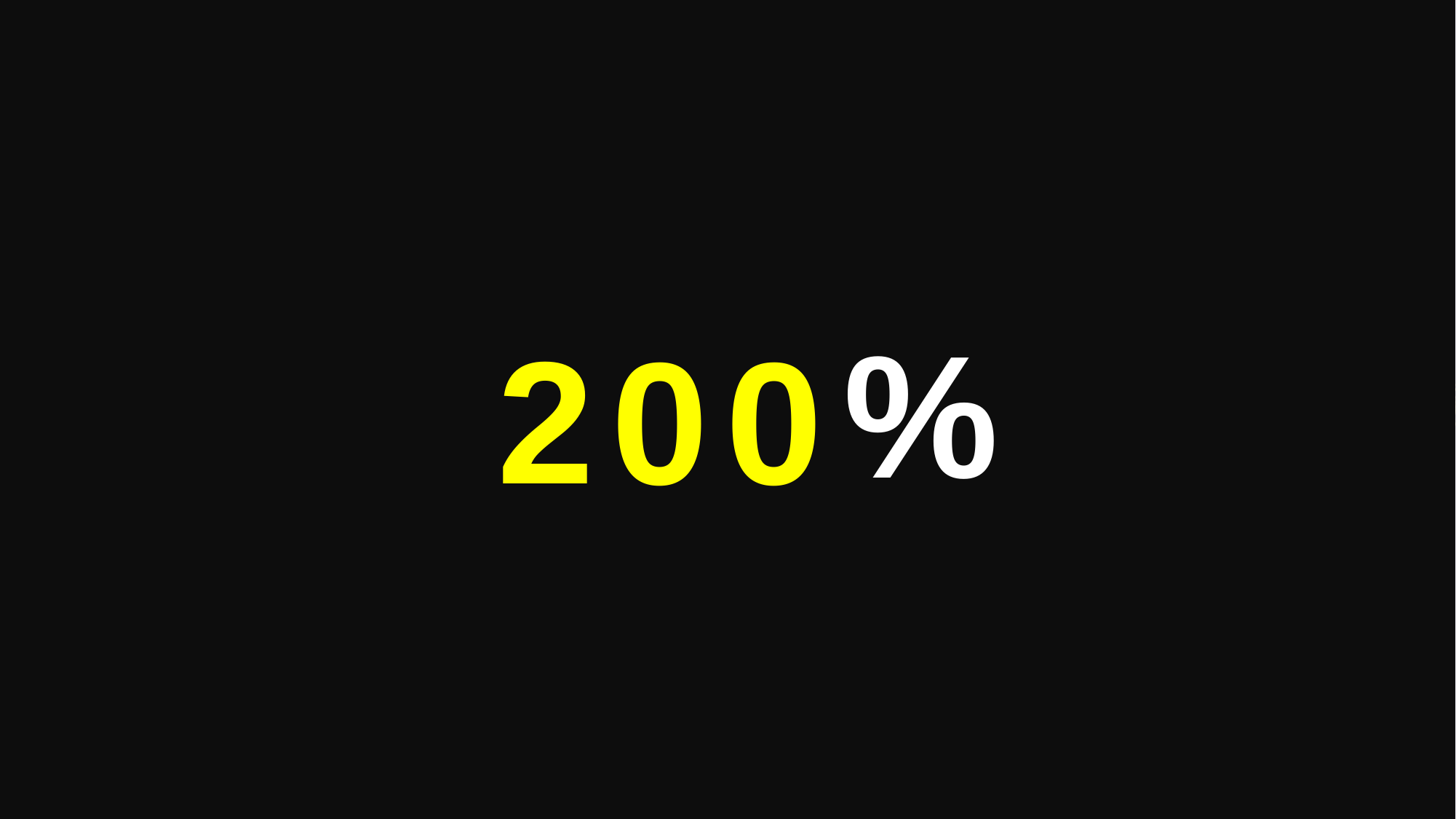

2
5
3
8
6
2
1
0
8
9
7
5
0

1

2

%
0

1

5

3

8

6
2

1

0